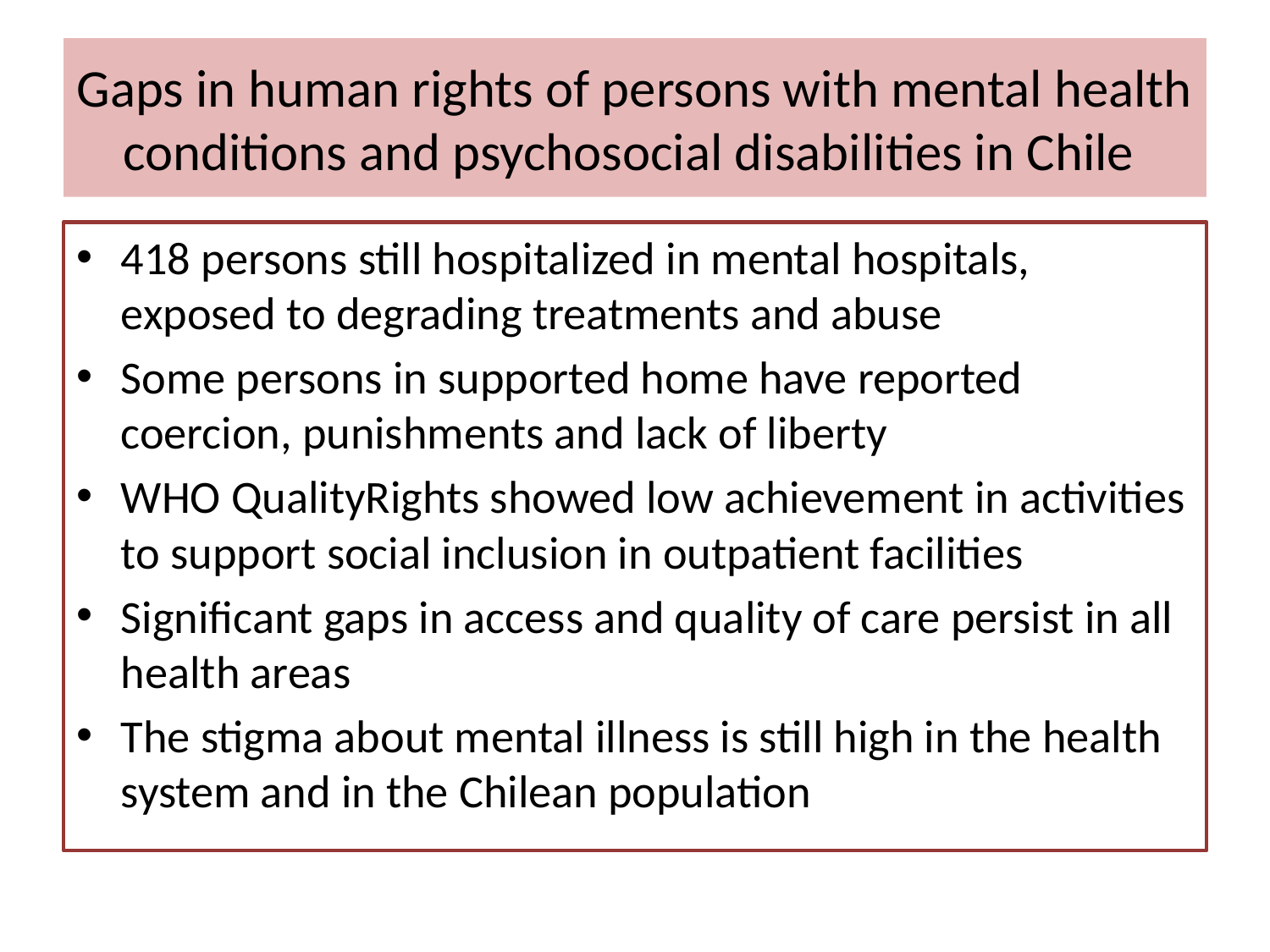

# Gaps in human rights of persons with mental health conditions and psychosocial disabilities in Chile
418 persons still hospitalized in mental hospitals, exposed to degrading treatments and abuse
Some persons in supported home have reported coercion, punishments and lack of liberty
WHO QualityRights showed low achievement in activities to support social inclusion in outpatient facilities
Significant gaps in access and quality of care persist in all health areas
The stigma about mental illness is still high in the health system and in the Chilean population